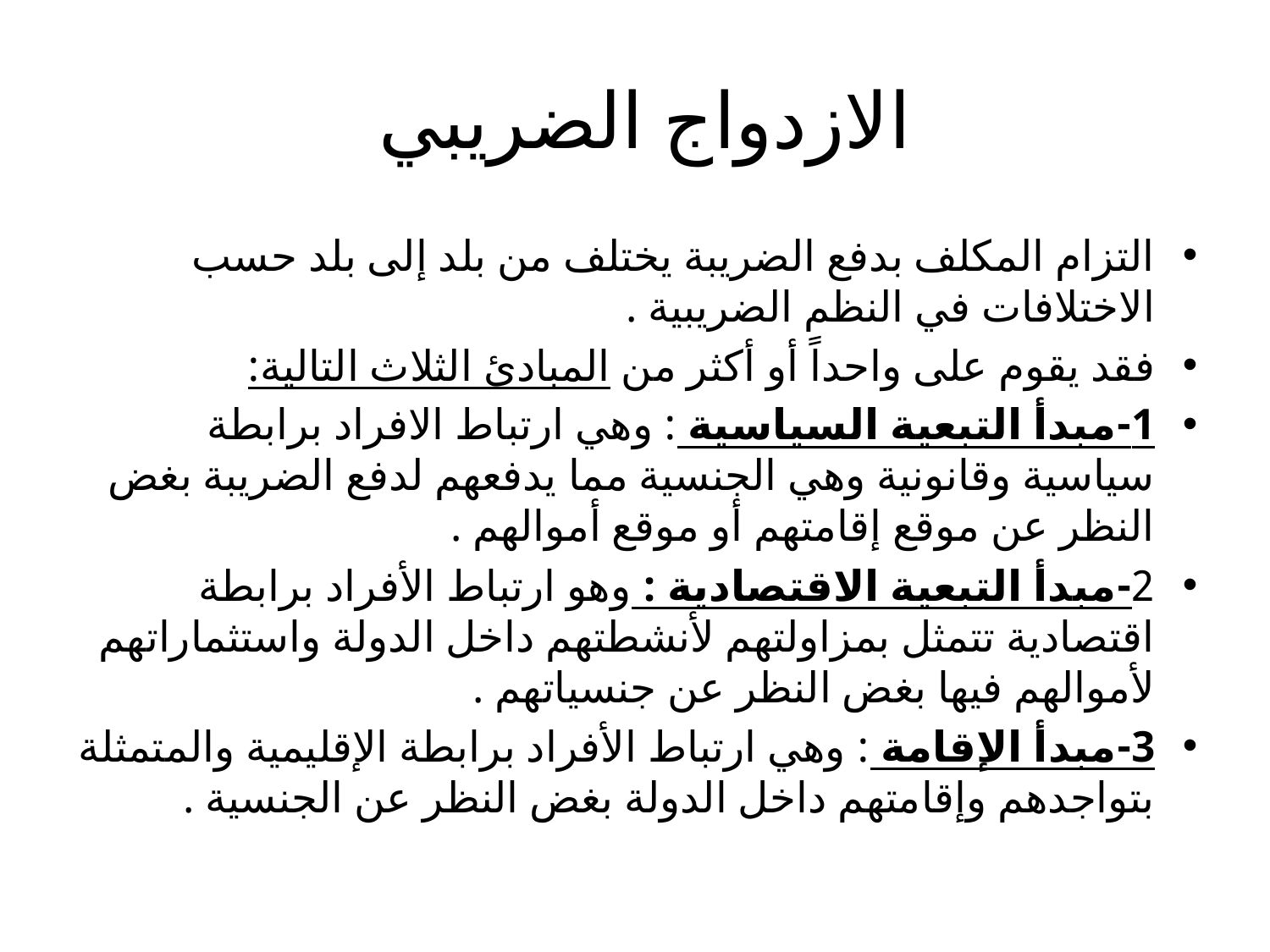

# الازدواج الضريبي
التزام المكلف بدفع الضريبة يختلف من بلد إلى بلد حسب الاختلافات في النظم الضريبية .
فقد يقوم على واحداً أو أكثر من المبادئ الثلاث التالية:
1-مبدأ التبعية السياسية : وهي ارتباط الافراد برابطة سياسية وقانونية وهي الجنسية مما يدفعهم لدفع الضريبة بغض النظر عن موقع إقامتهم أو موقع أموالهم .
2-مبدأ التبعية الاقتصادية : وهو ارتباط الأفراد برابطة اقتصادية تتمثل بمزاولتهم لأنشطتهم داخل الدولة واستثماراتهم لأموالهم فيها بغض النظر عن جنسياتهم .
3-مبدأ الإقامة : وهي ارتباط الأفراد برابطة الإقليمية والمتمثلة بتواجدهم وإقامتهم داخل الدولة بغض النظر عن الجنسية .